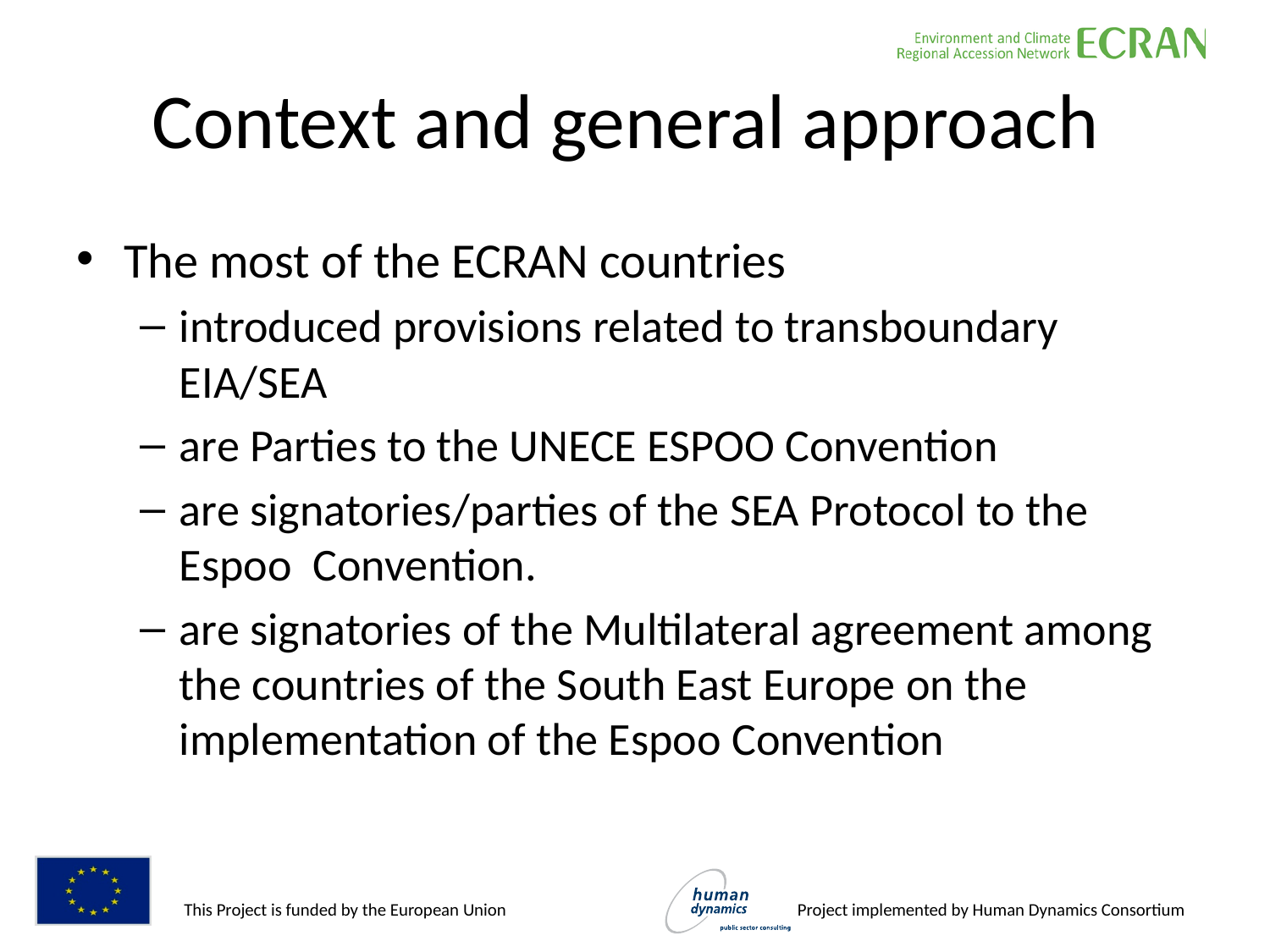

# Context and general approach
The most of the ECRAN countries
introduced provisions related to transboundary EIA/SEA
are Parties to the UNECE ESPOO Convention
are signatories/parties of the SEA Protocol to the Espoo  Convention.
are signatories of the Multilateral agreement among the countries of the South East Europe on the implementation of the Espoo Convention